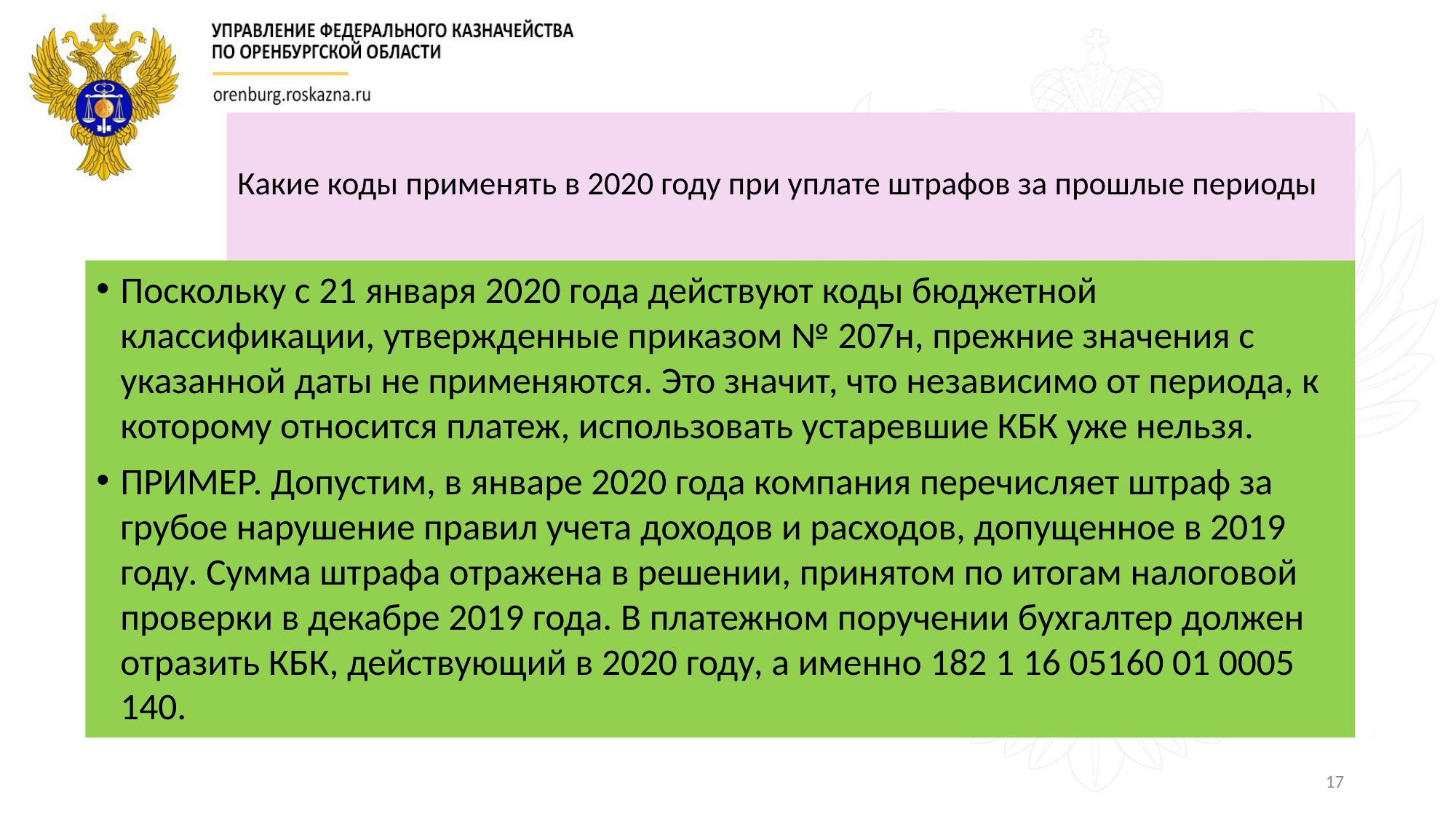

# Какие коды применять в 2020 году при уплате штрафов за прошлые периоды
Поскольку с 21 января 2020 года действуют коды бюджетной классификации, утвержденные приказом № 207н, прежние значения с указанной даты не применяются. Это значит, что независимо от периода, к которому относится платеж, использовать устаревшие КБК уже нельзя.
ПРИМЕР. Допустим, в январе 2020 года компания перечисляет штраф за грубое нарушение правил учета доходов и расходов, допущенное в 2019 году. Сумма штрафа отражена в решении, принятом по итогам налоговой проверки в декабре 2019 года. В платежном поручении бухгалтер должен отразить КБК, действующий в 2020 году, а именно 182 1 16 05160 01 0005 140.

17